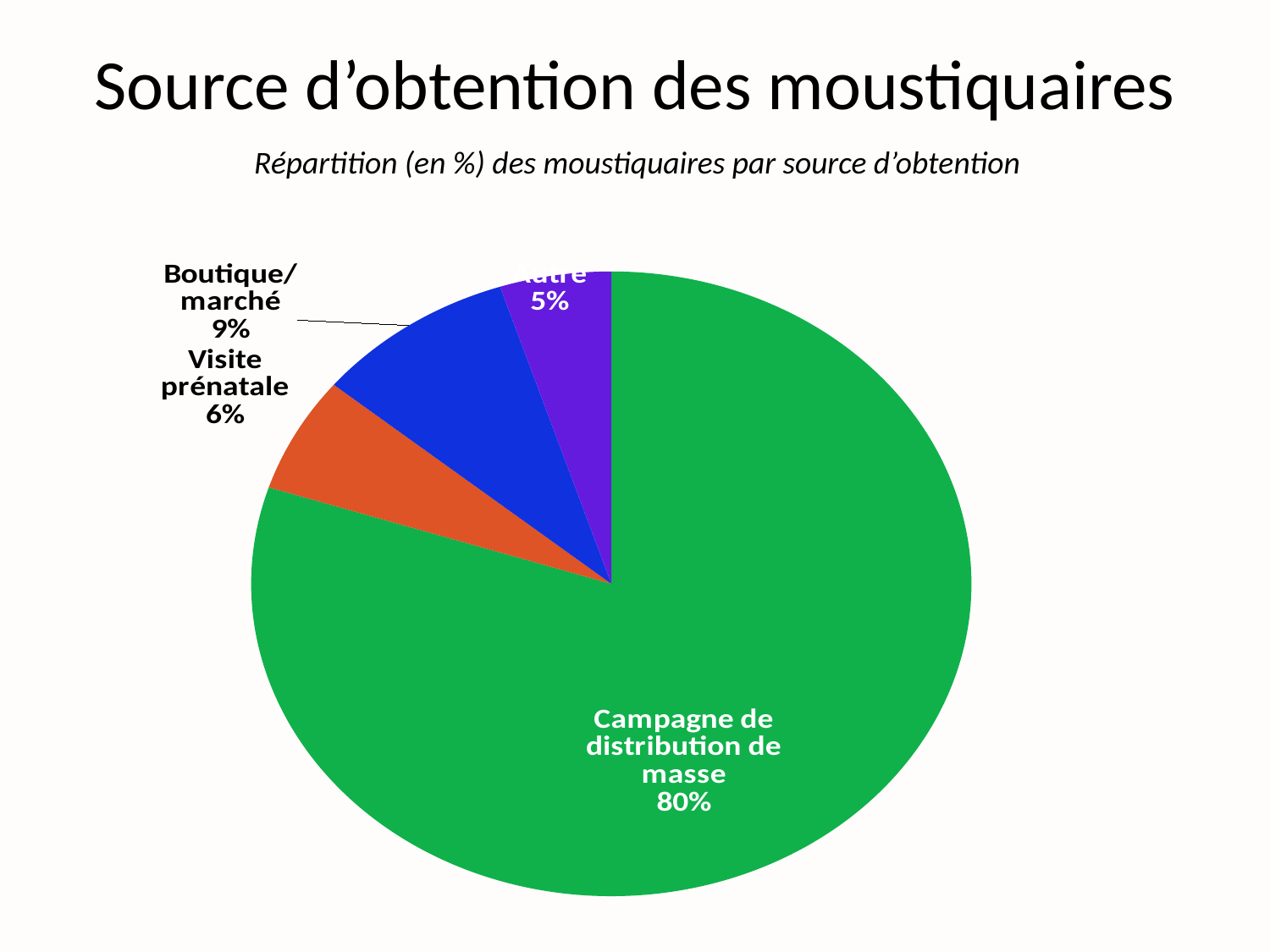

# Source d’obtention des moustiquaires
Répartition (en %) des moustiquaires par source d’obtention

### Chart

| Category | Series 1 |
|---|---|
| Campagne de distribution de masse | 80.0 |
| Visite prénatale | 6.0 |
| Boutique/marché | 9.0 |
| Autre | 5.0 |